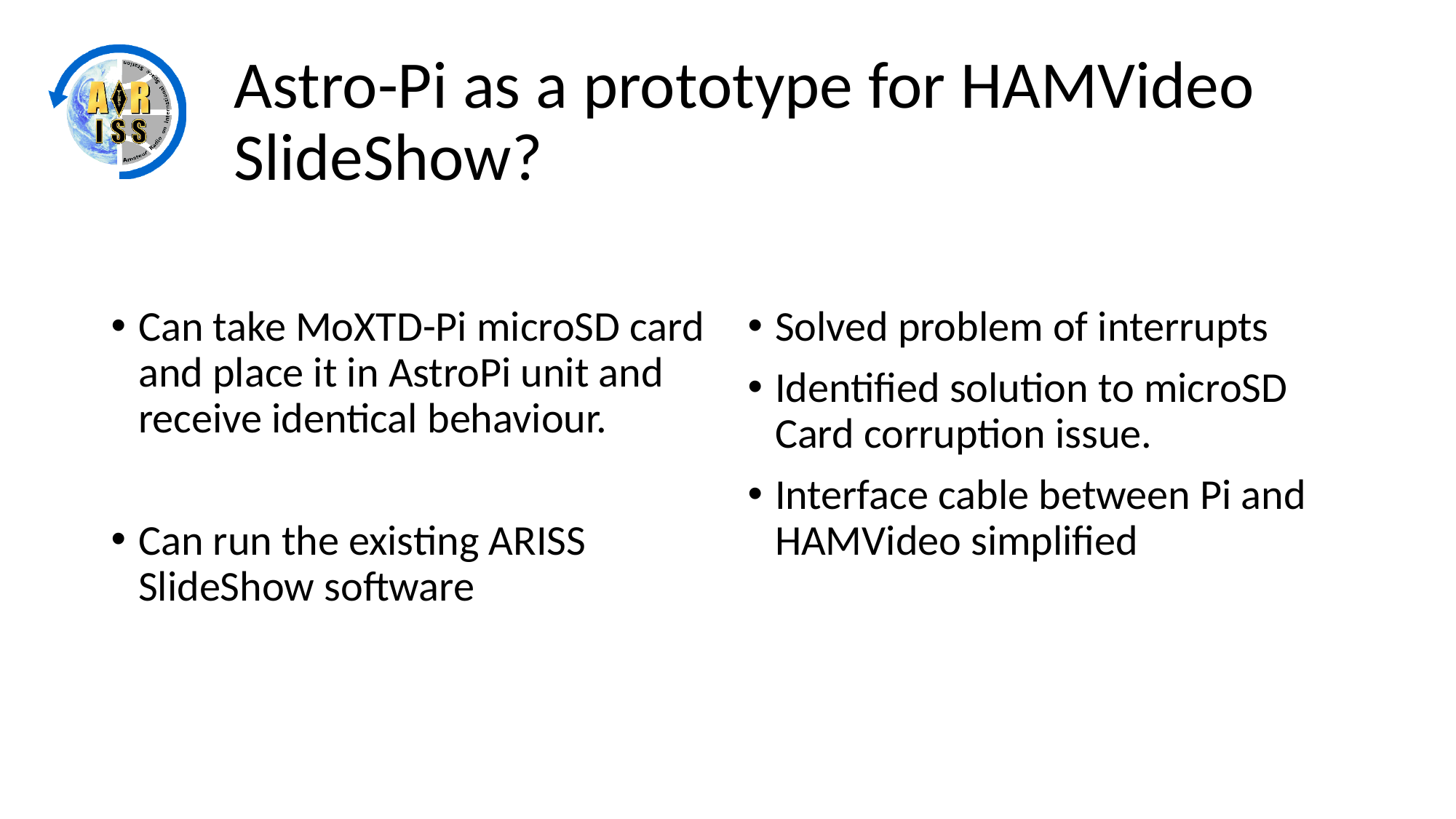

# Astro-Pi as a prototype for HAMVideo SlideShow?

Can take MoXTD-Pi microSD card and place it in AstroPi unit and receive identical behaviour.

Can run the existing ARISS SlideShow software
Solved problem of interrupts
Identified solution to microSD Card corruption issue.
Interface cable between Pi and HAMVideo simplified